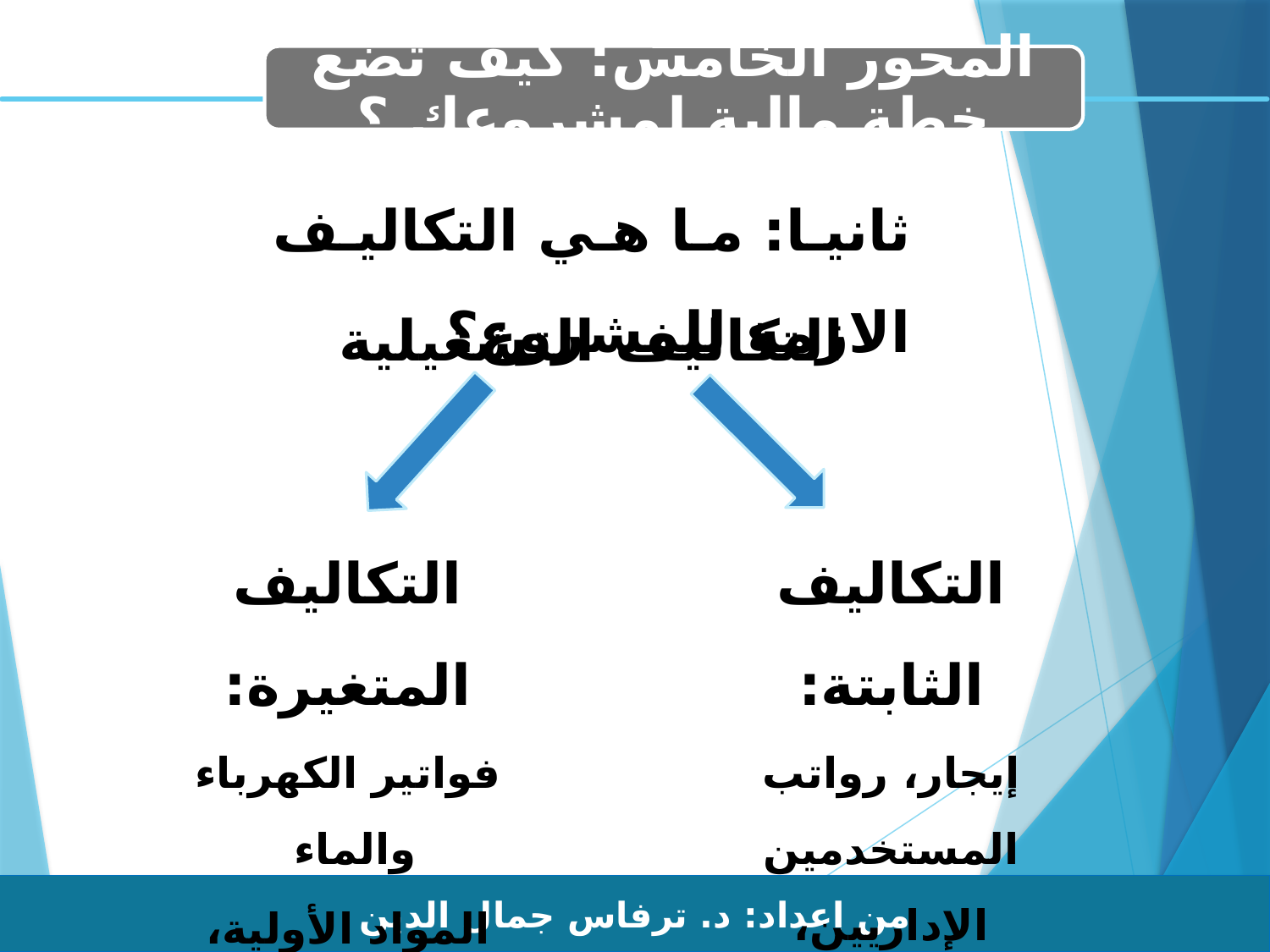

المحور الخامس: كيف تضع خطة مالية لمشروعك ؟
21/06/2017
ثانيا: ما هي التكاليف الازمة للمشروع؟
التكاليف التشغيلية

التكاليف المتغيرة:
فواتير الكهرباء والماء
المواد الأولية، البضاعة، التغليف، الشحن ...إلخ
التكاليف الثابتة:
إيجار، رواتب المستخدمين الإداريين، الاشتراكات ،التأمين ...إلخ
من إعداد: د. ترفاس جمال الدين